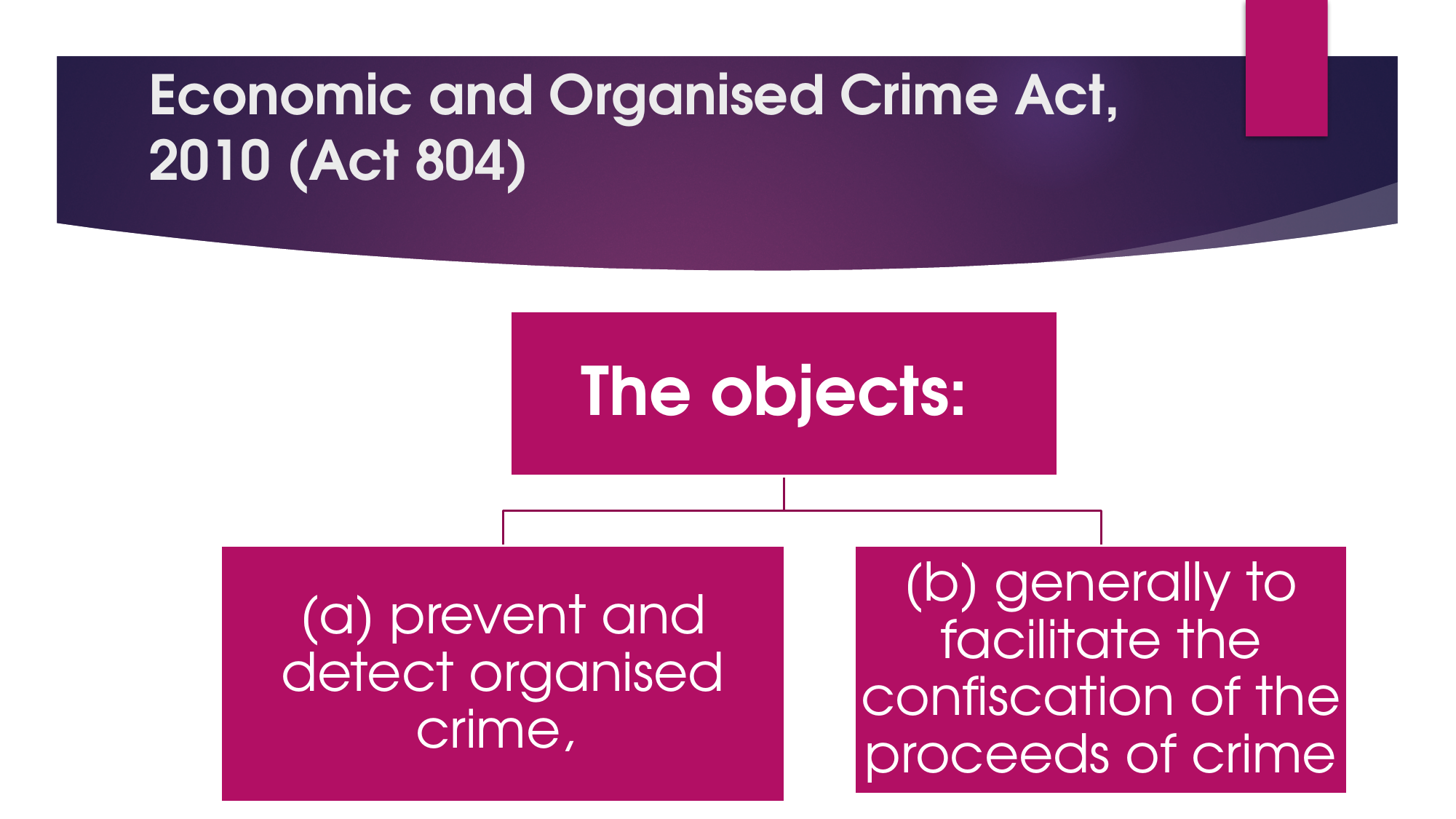

# Economic and Organised Crime Act, 2010 (Act 804)

The objects:

(a) prevent and detect organised crime,

(b) generally to facilitate the confiscation of the proceeds of crime